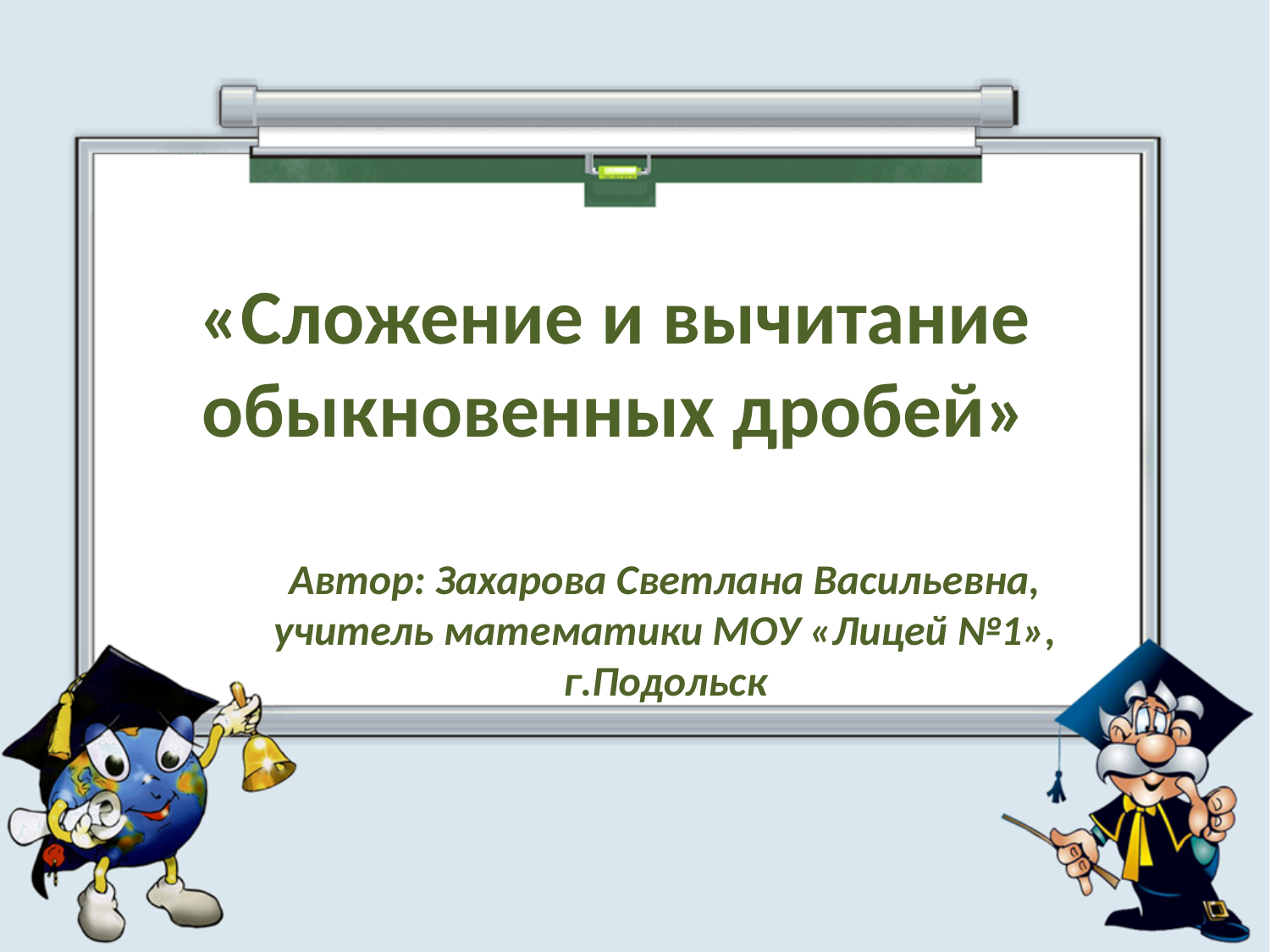

# «Сложение и вычитание обыкновенных дробей»
Автор: Захарова Светлана Васильевна, учитель математики МОУ «Лицей №1», г.Подольск